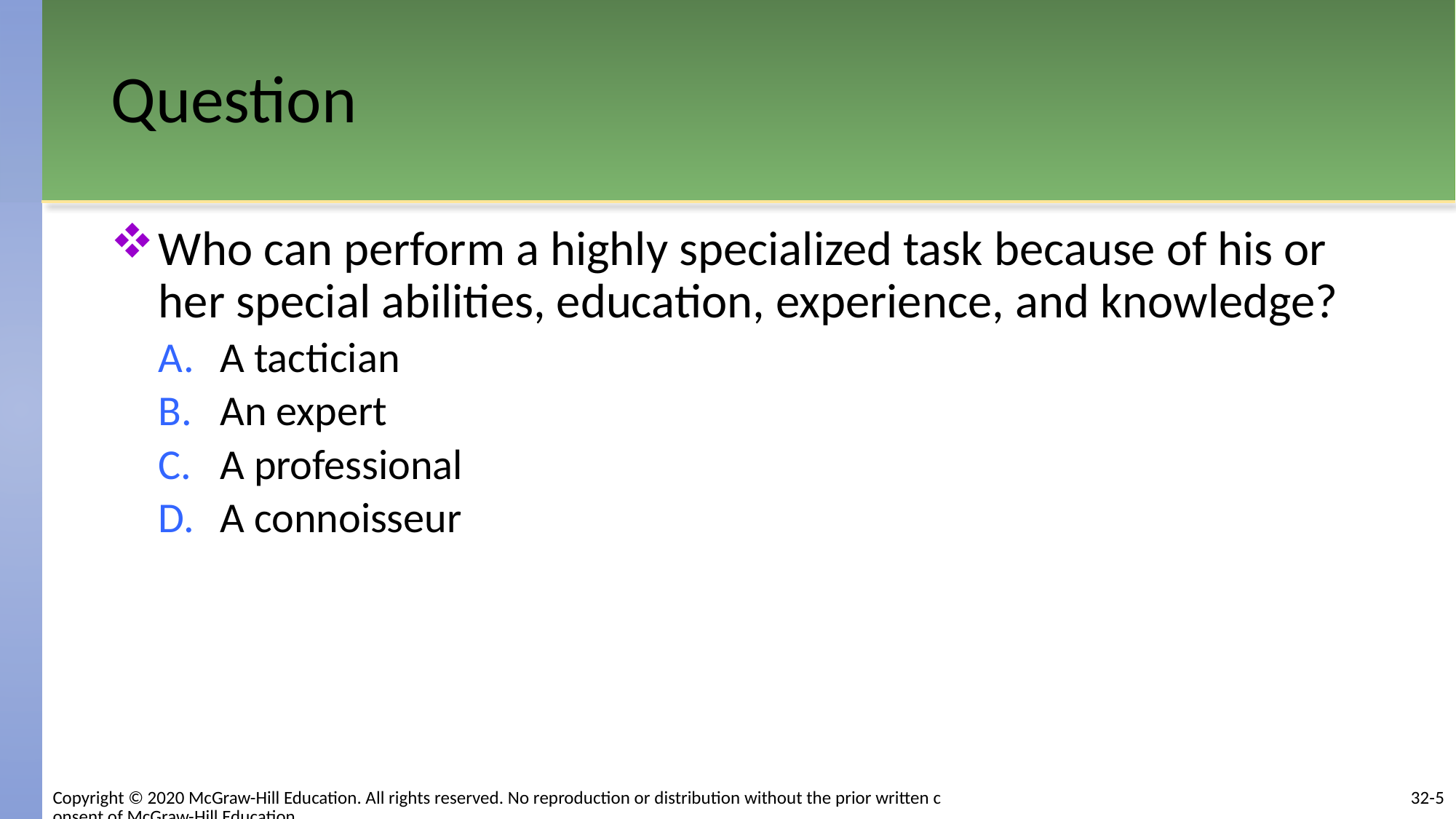

# Question
Who can perform a highly specialized task because of his or her special abilities, education, experience, and knowledge?
A tactician
An expert
A professional
A connoisseur

32-5
Copyright © 2020 McGraw-Hill Education. All rights reserved. No reproduction or distribution without the prior written consent of McGraw-Hill Education.